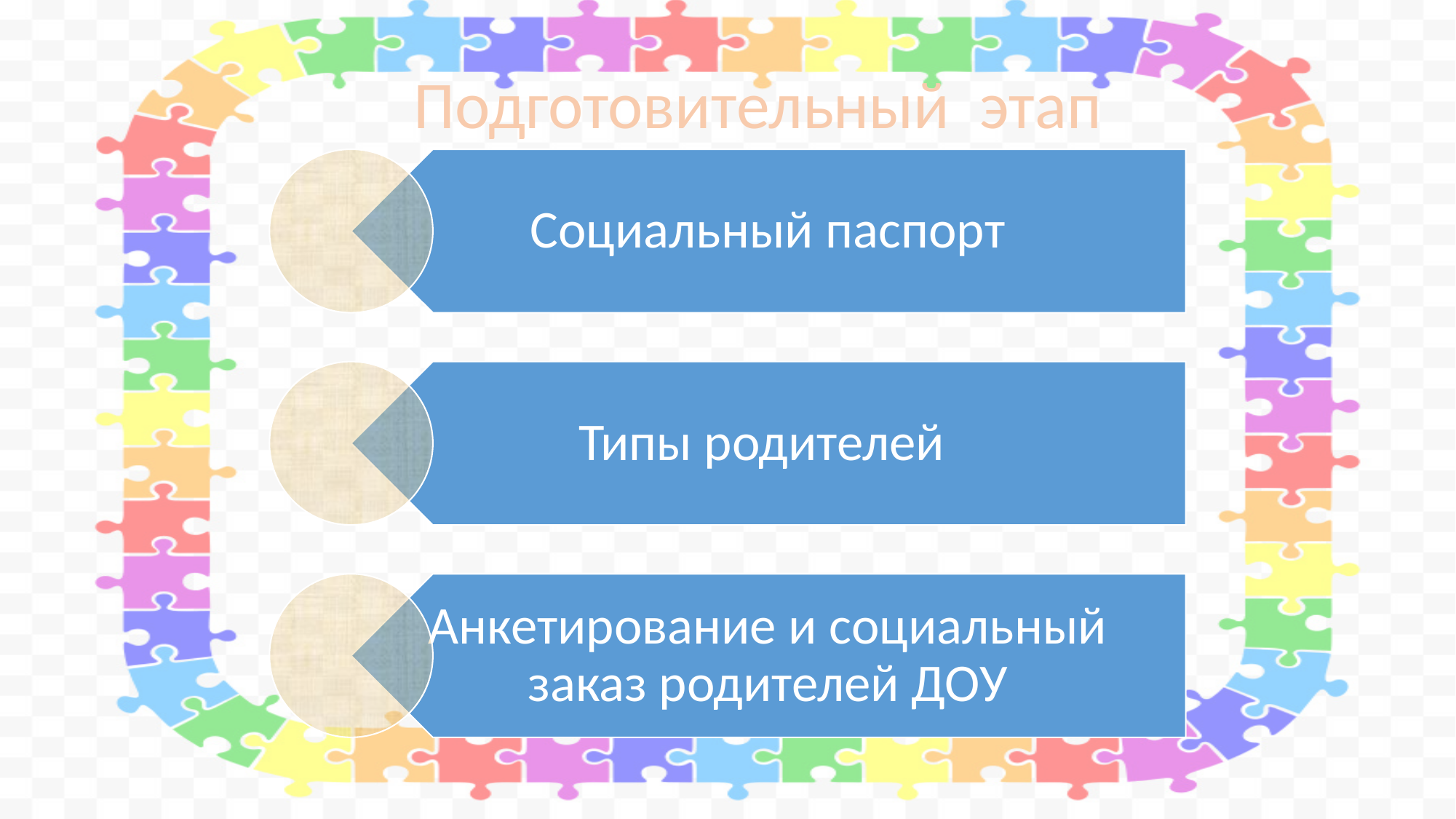

# Подготовительный  этап
Социальный паспорт
Типы родителей
Анкетирование и социальный заказ родителей ДОУ